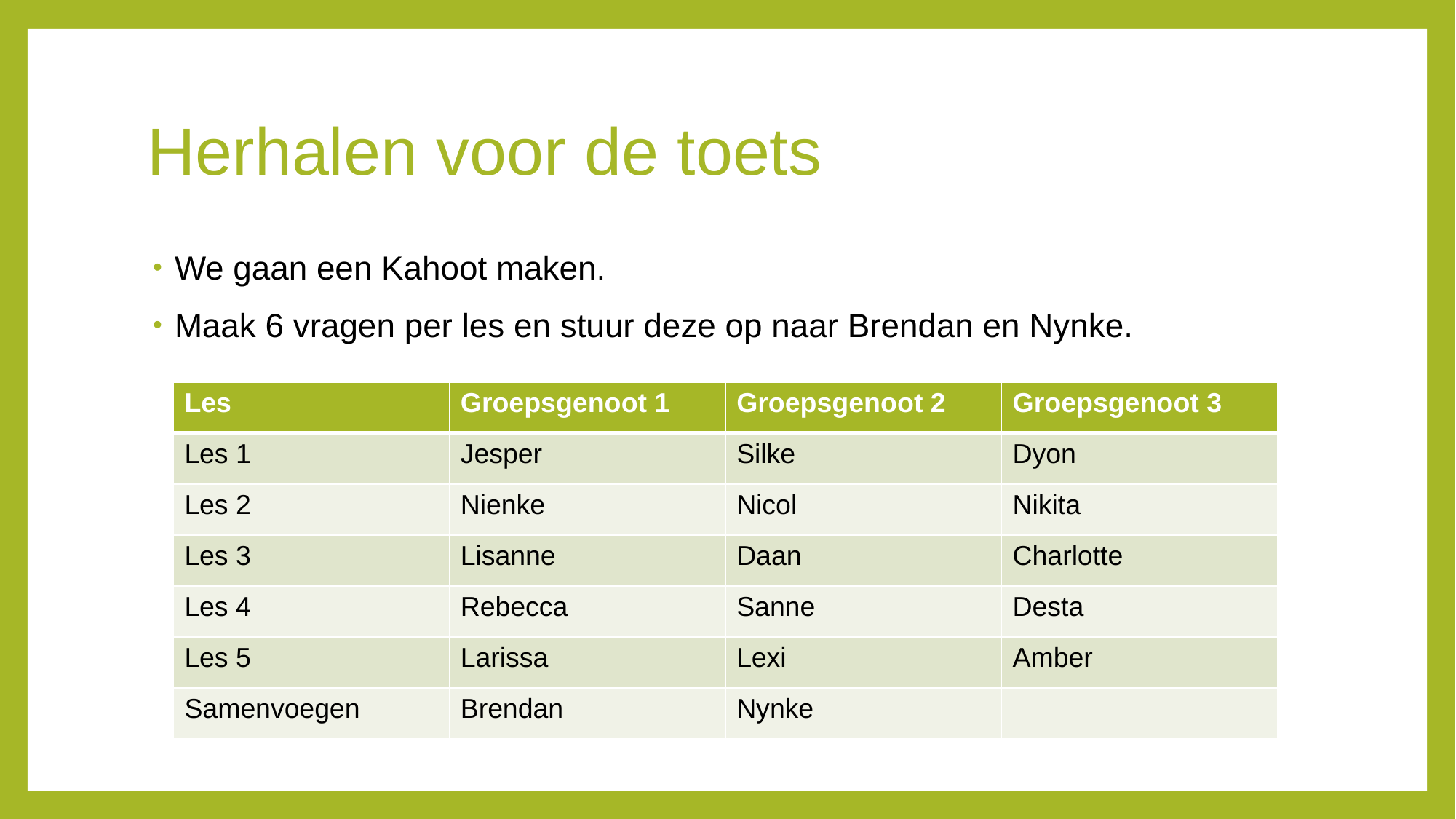

# Herhalen voor de toets
We gaan een Kahoot maken.
Maak 6 vragen per les en stuur deze op naar Brendan en Nynke.
| Les | Groepsgenoot 1 | Groepsgenoot 2 | Groepsgenoot 3 |
| --- | --- | --- | --- |
| Les 1 | Jesper | Silke | Dyon |
| Les 2 | Nienke | Nicol | Nikita |
| Les 3 | Lisanne | Daan | Charlotte |
| Les 4 | Rebecca | Sanne | Desta |
| Les 5 | Larissa | Lexi | Amber |
| Samenvoegen | Brendan | Nynke |  |